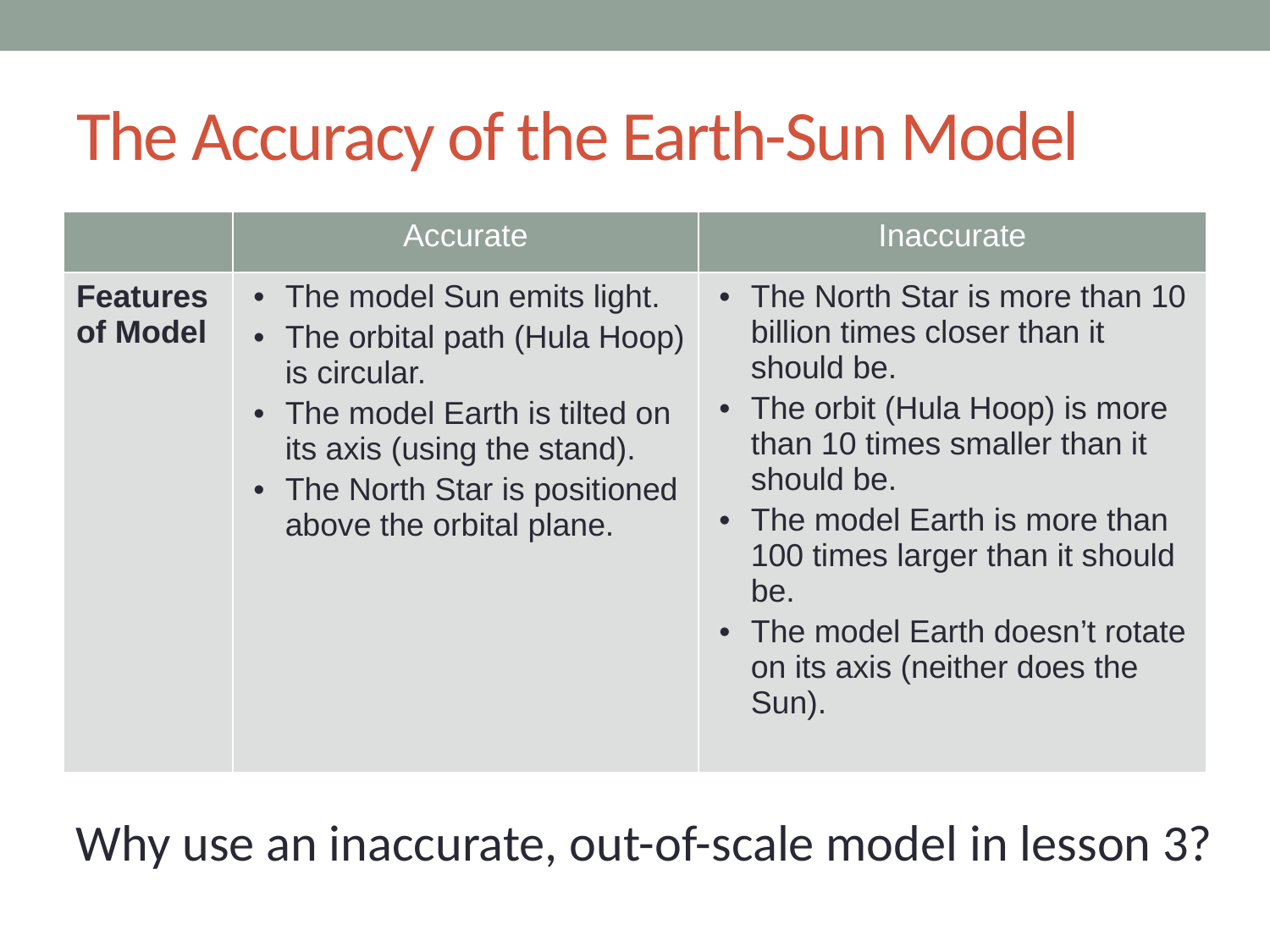

# The Accuracy of the Earth-Sun Model
|  | Accurate | Inaccurate |
| --- | --- | --- |
| Features of Model | The model Sun emits light. The orbital path (Hula Hoop) is circular. The model Earth is tilted on its axis (using the stand). The North Star is positioned above the orbital plane. | The North Star is more than 10 billion times closer than it should be. The orbit (Hula Hoop) is more than 10 times smaller than it should be. The model Earth is more than 100 times larger than it should be. The model Earth doesn’t rotate on its axis (neither does the Sun). |
Why use an inaccurate, out-of-scale model in lesson 3?